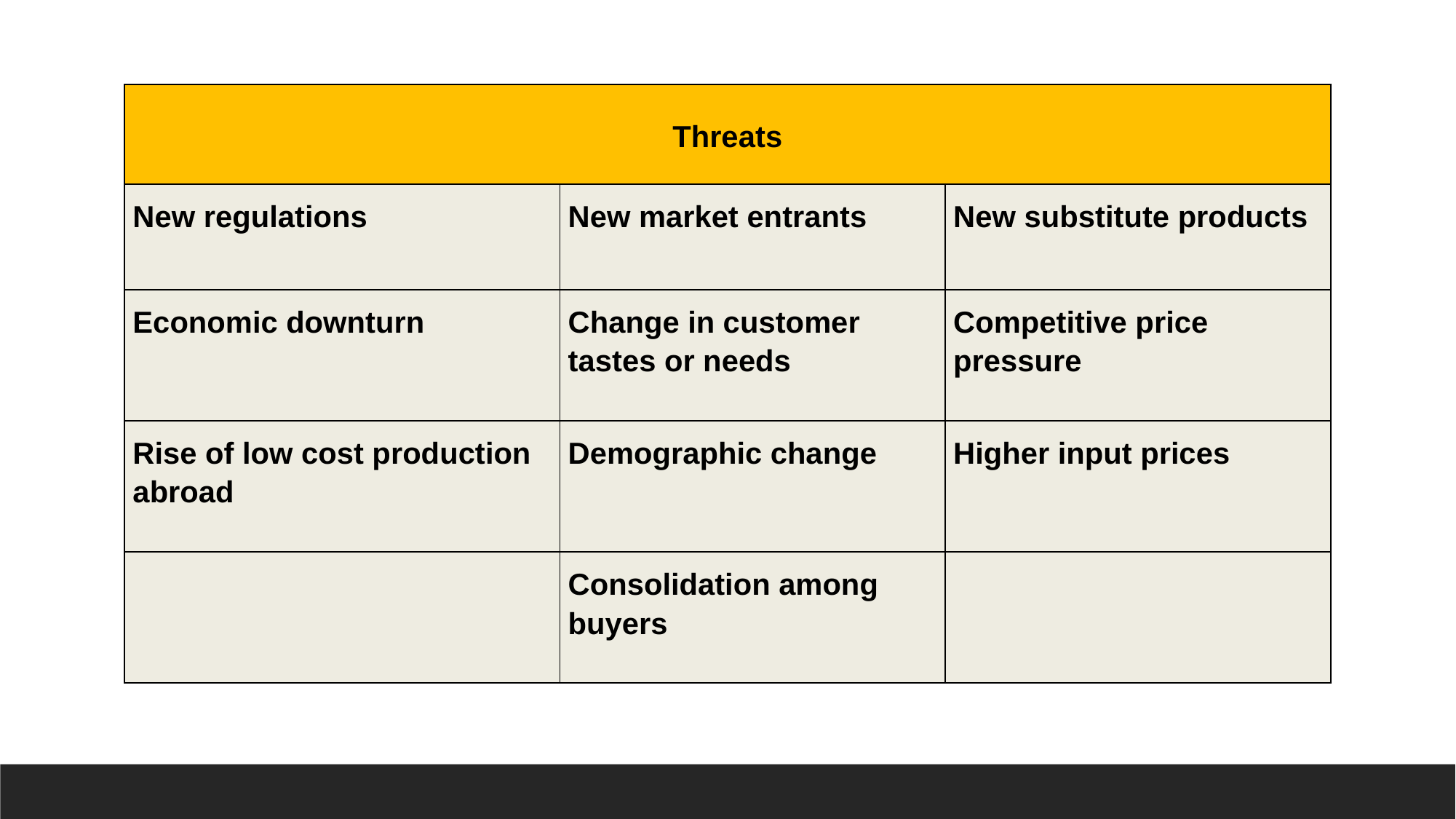

| Threats |  |  |
| --- | --- | --- |
| New regulations | New market entrants | New substitute products |
| Economic downturn | Change in customer tastes or needs | Competitive price pressure |
| Rise of low cost production abroad | Demographic change | Higher input prices |
|  | Consolidation among buyers |  |